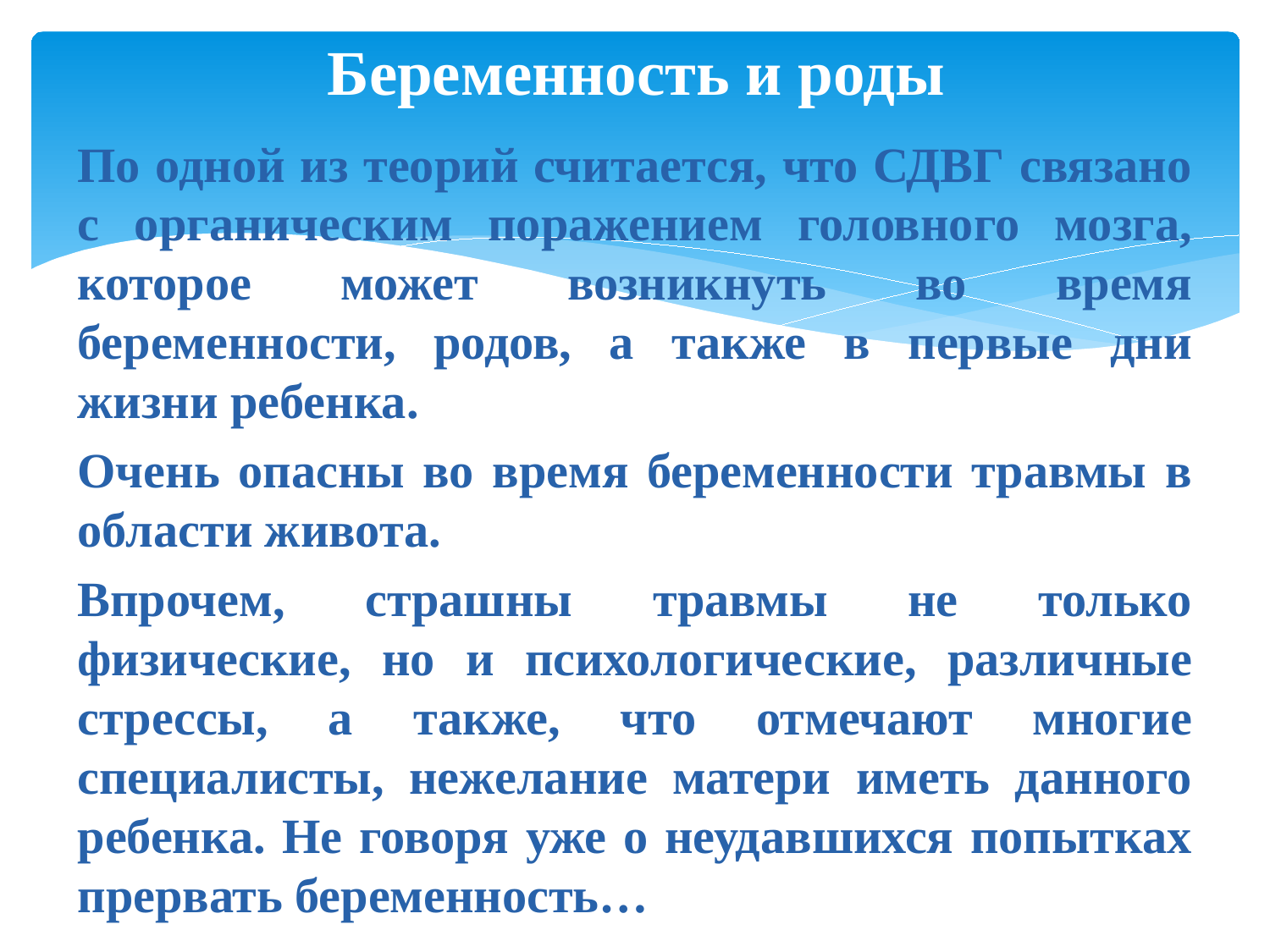

# Беременность и роды
По одной из теорий считается, что СДВГ связано с органическим поражением головного мозга, которое может возникнуть во время беременности, родов, а также в первые дни жизни ребенка.
Очень опасны во время беременности травмы в области живота.
Впрочем, страшны травмы не только физические, но и психологические, различные стрессы, а также, что отмечают многие специалисты, нежелание матери иметь данного ребенка. Не говоря уже о неудавшихся попытках прервать беременность…